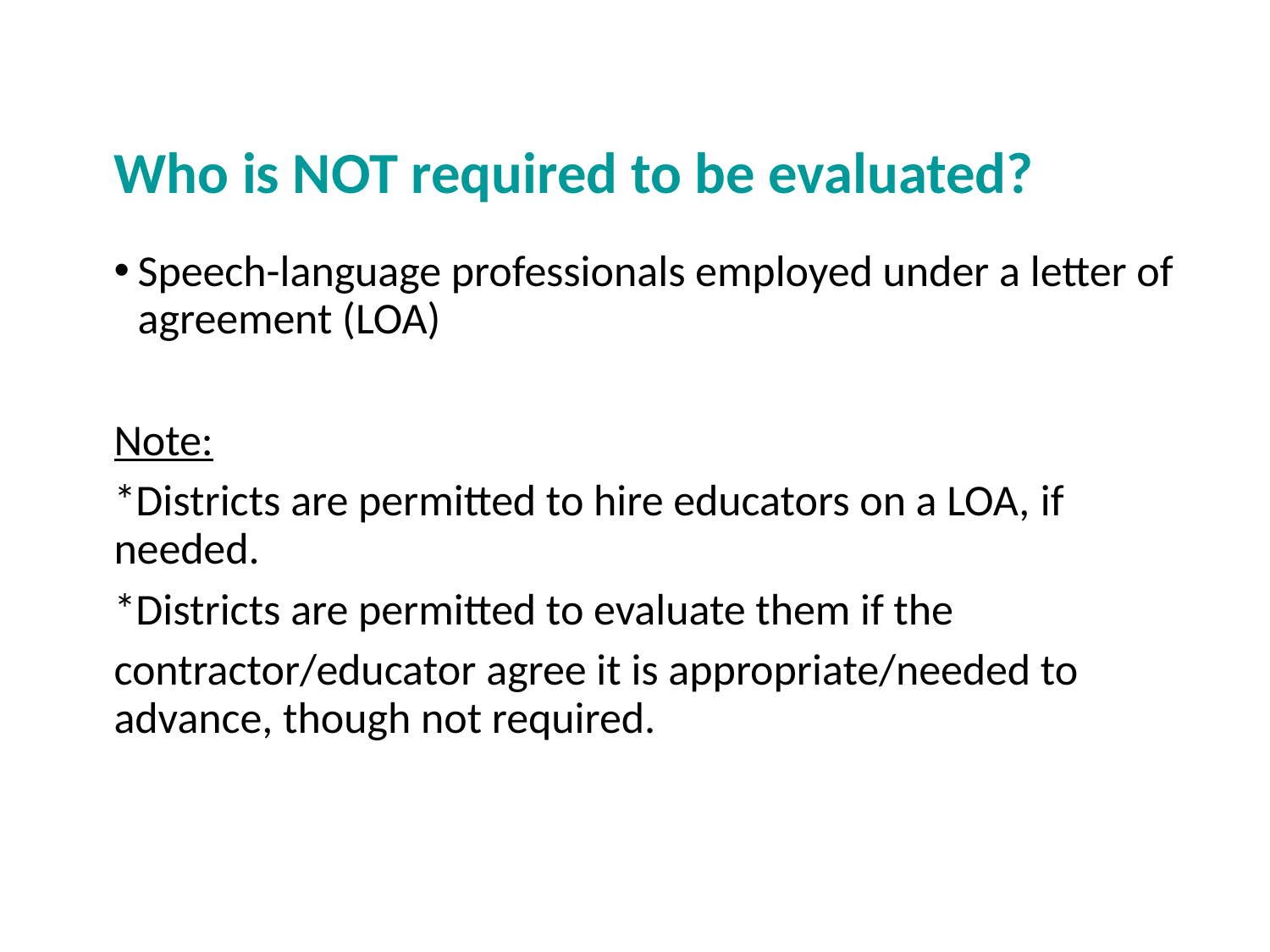

# Who is NOT required to be evaluated?
Speech-language professionals employed under a letter of agreement (LOA)

Note:
*Districts are permitted to hire educators on a LOA, if needed.
*Districts are permitted to evaluate them if the
contractor/educator agree it is appropriate/needed to advance, though not required.